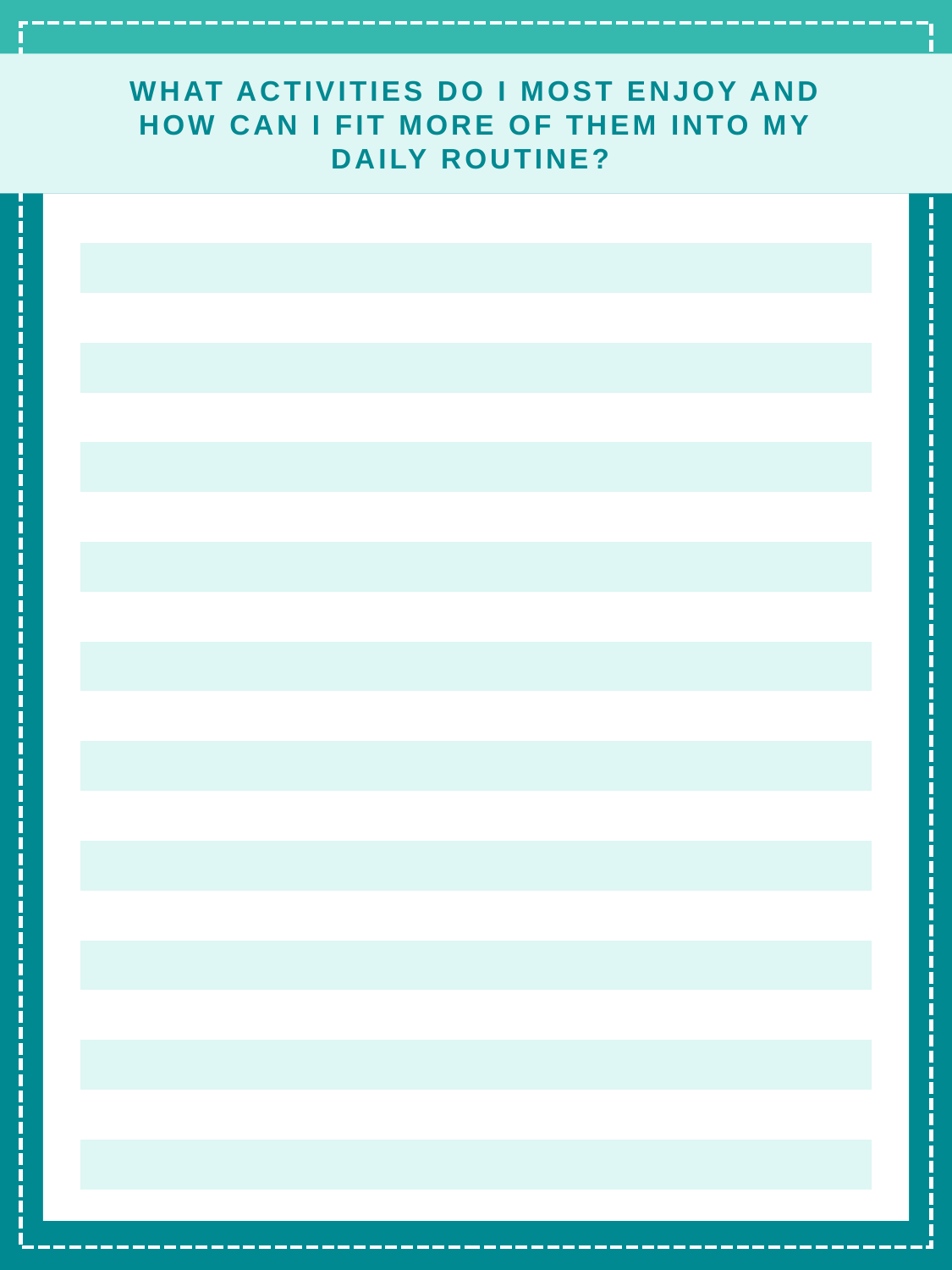

WHAT ACTIVITIES DO I MOST ENJOY AND HOW CAN I FIT MORE OF THEM INTO MY DAILY ROUTINE?

|  |
| --- |
|  |
|  |
|  |
|  |
|  |
|  |
|  |
|  |
|  |
|  |
|  |
|  |
|  |
|  |
|  |
|  |
|  |
|  |